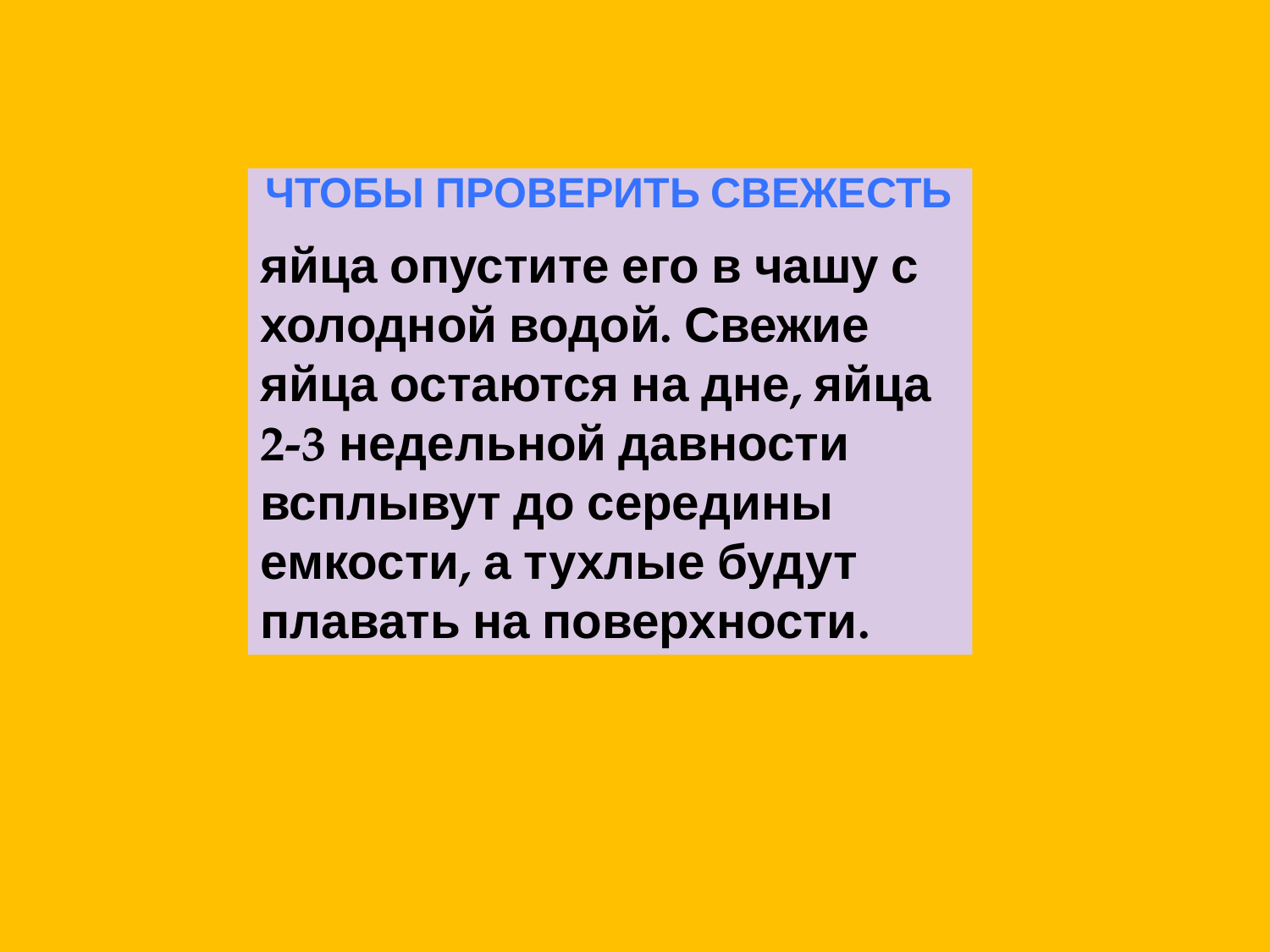

Чтобы проверить свежесть

яйца опустите его в чашу с холодной водой. Свежие яйца остаются на дне, яйца 2-3 недельной давности всплывут до середины емкости, а тухлые будут плавать на поверхности.